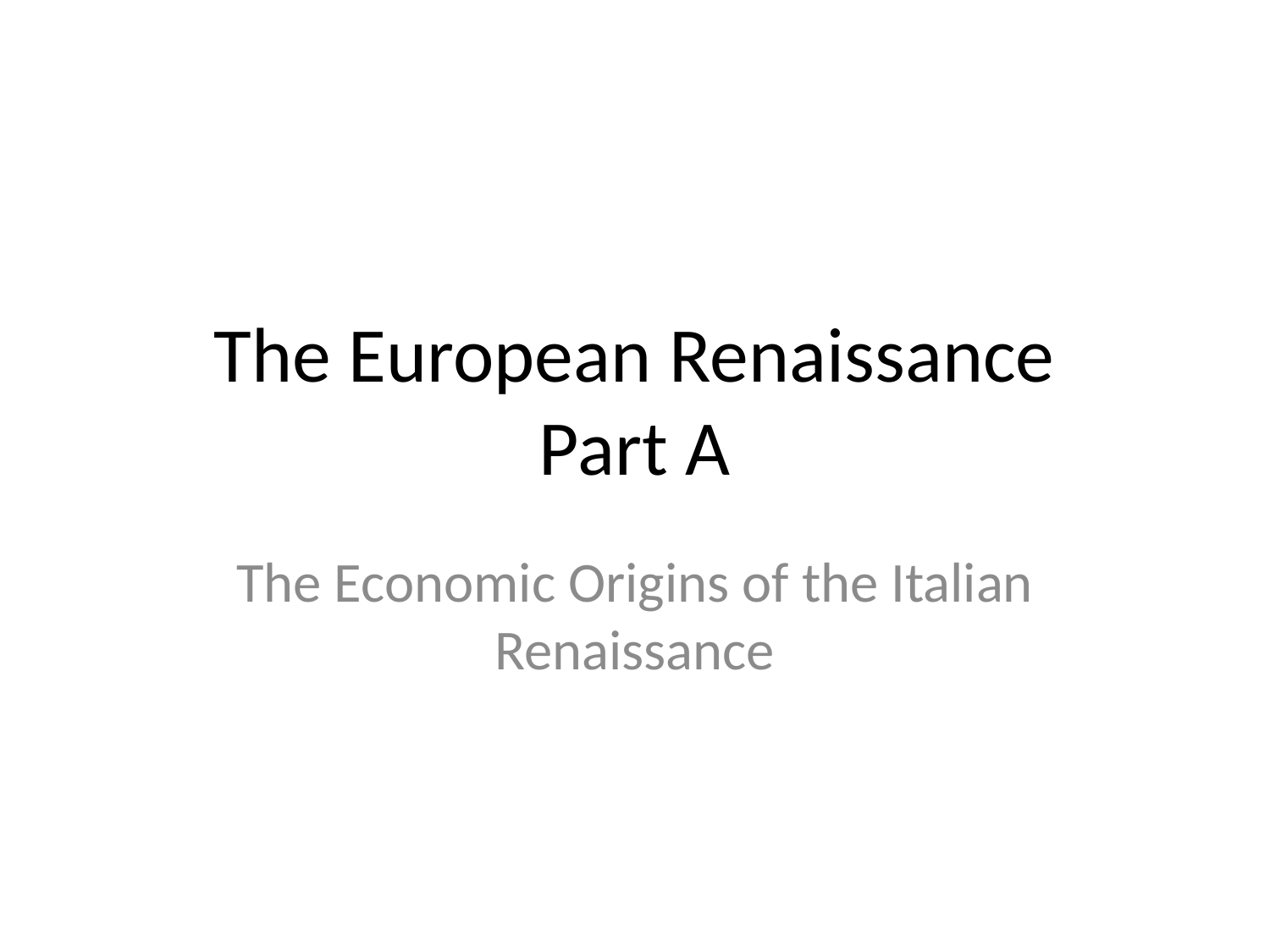

# The European Renaissance Part A
The Economic Origins of the Italian Renaissance